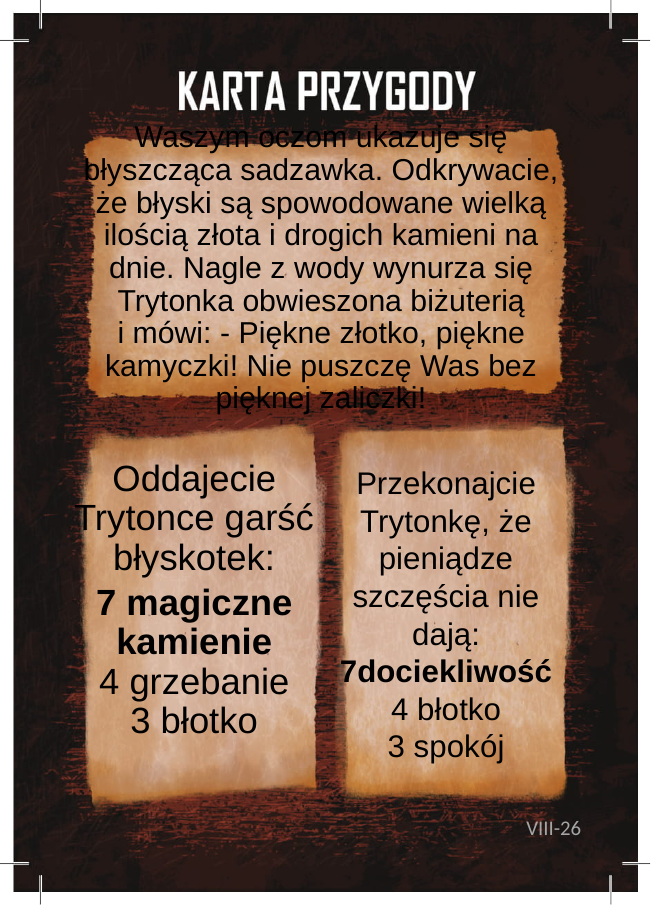

# Waszym oczom ukazuje się błyszcząca sadzawka. Odkrywacie, że błyski są spowodowane wielką ilością złota i drogich kamieni na dnie. Nagle z wody wynurza się Trytonka obwieszona biżuterią i mówi: - Piękne złotko, piękne kamyczki! Nie puszczę Was bez pięknej zaliczki!
Przekonajcie Trytonkę, że pieniądze szczęścia nie dają:
7dociekliwość
4 błotko
3 spokój
Oddajecie Trytonce garść błyskotek:
7 magiczne kamienie
4 grzebanie
3 błotko
VIII-26